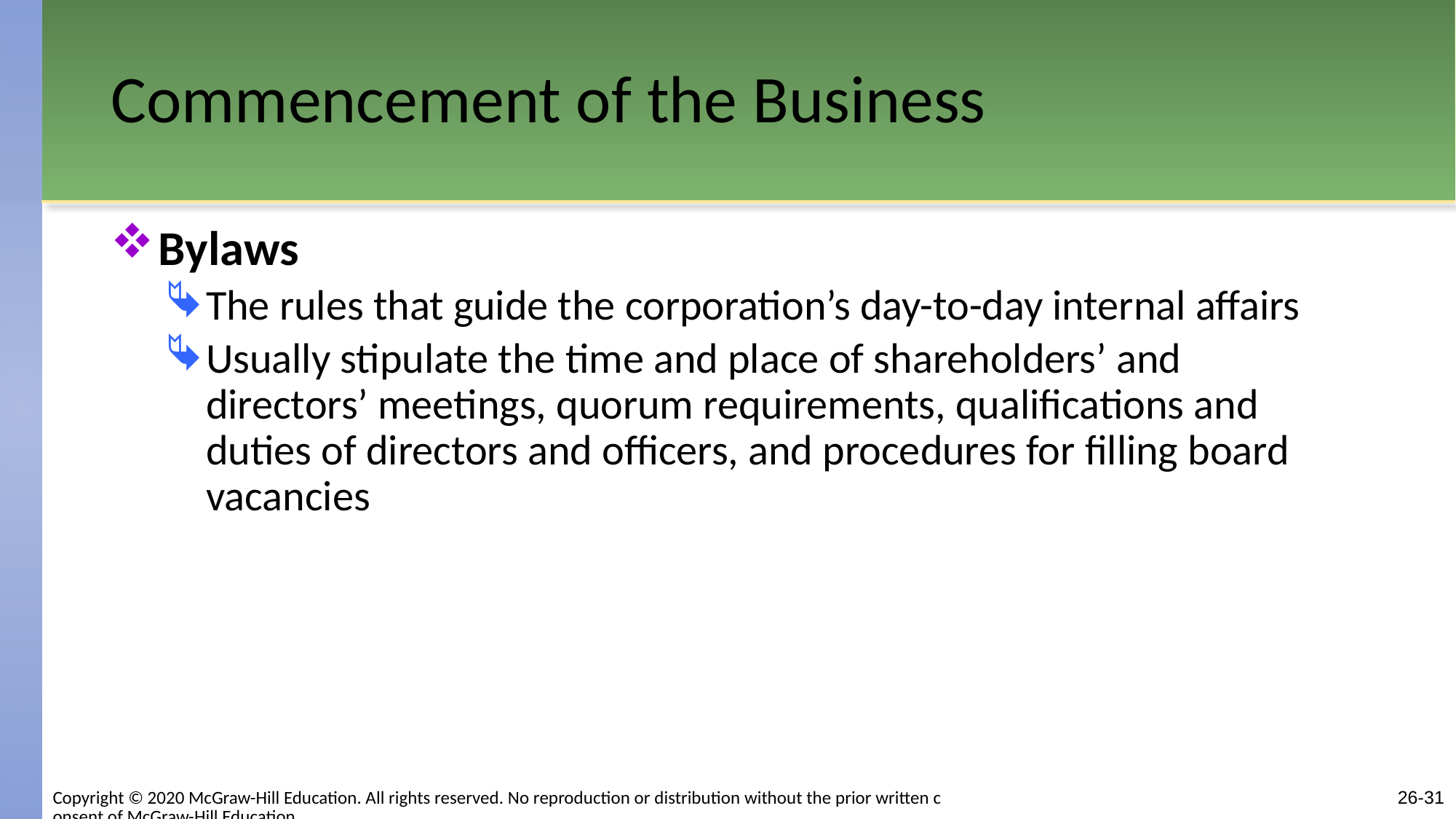

# Commencement of the Business
Bylaws
The rules that guide the corporation’s day-to-day internal affairs
Usually stipulate the time and place of shareholders’ and directors’ meetings, quorum requirements, qualifications and duties of directors and officers, and procedures for filling board vacancies
Copyright © 2020 McGraw-Hill Education. All rights reserved. No reproduction or distribution without the prior written consent of McGraw-Hill Education.
26-31